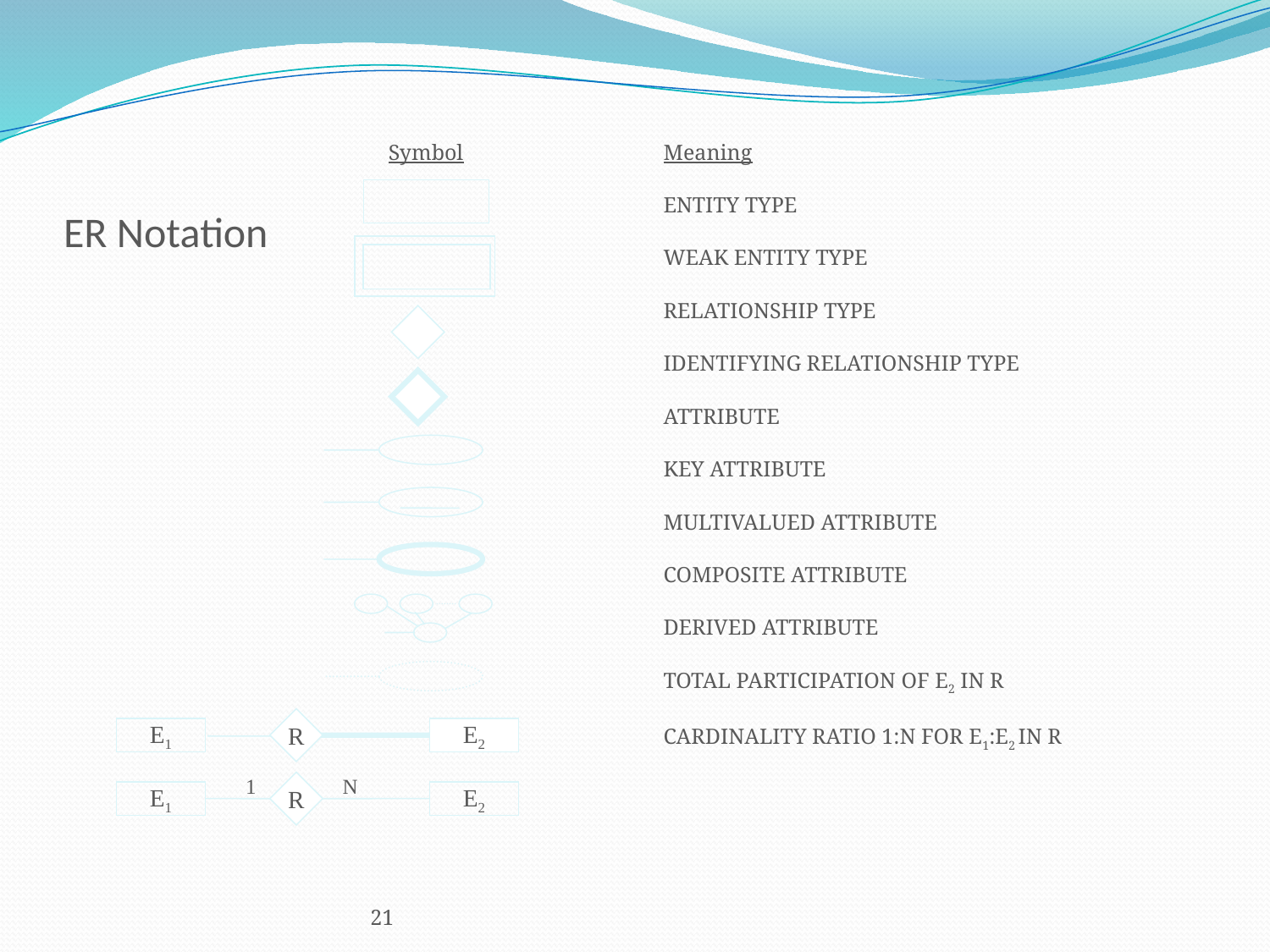

# ER Notation
Symbol
Meaning
ENTITY TYPE
WEAK ENTITY TYPE
RELATIONSHIP TYPE
IDENTIFYING RELATIONSHIP TYPE
ATTRIBUTE
KEY ATTRIBUTE
MULTIVALUED ATTRIBUTE
COMPOSITE ATTRIBUTE
DERIVED ATTRIBUTE
TOTAL PARTICIPATION OF E2 IN R
CARDINALITY RATIO 1:N FOR E1:E2 IN R

R
E1

E2

1
N
R
E1
E2
21